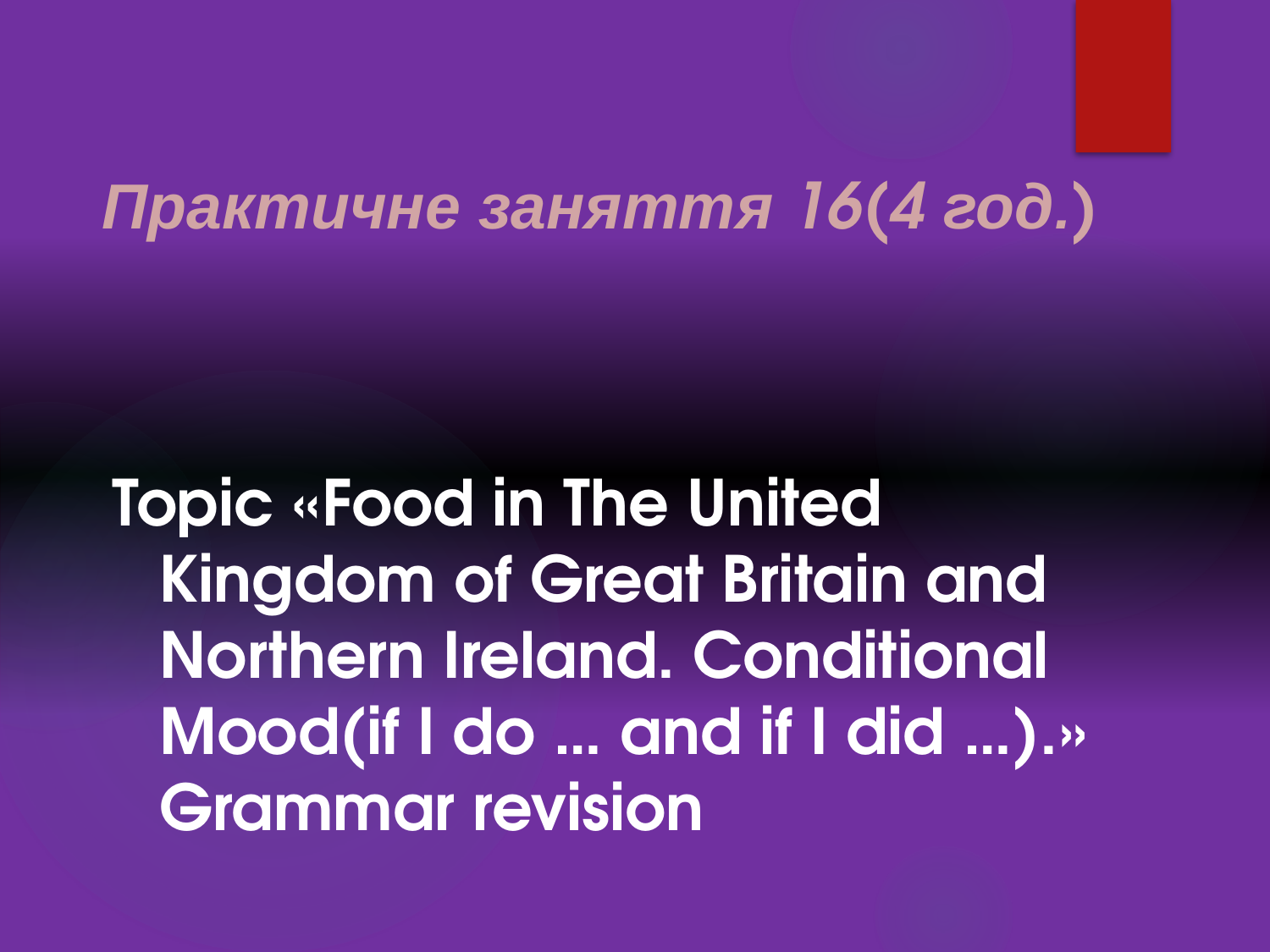

# Практичне заняття 16(4 год.)
Topic «Food in The United Kingdom of Great Britain and Northern Ireland. Conditional Mood(if I do … and if I did …).» Grammar revision